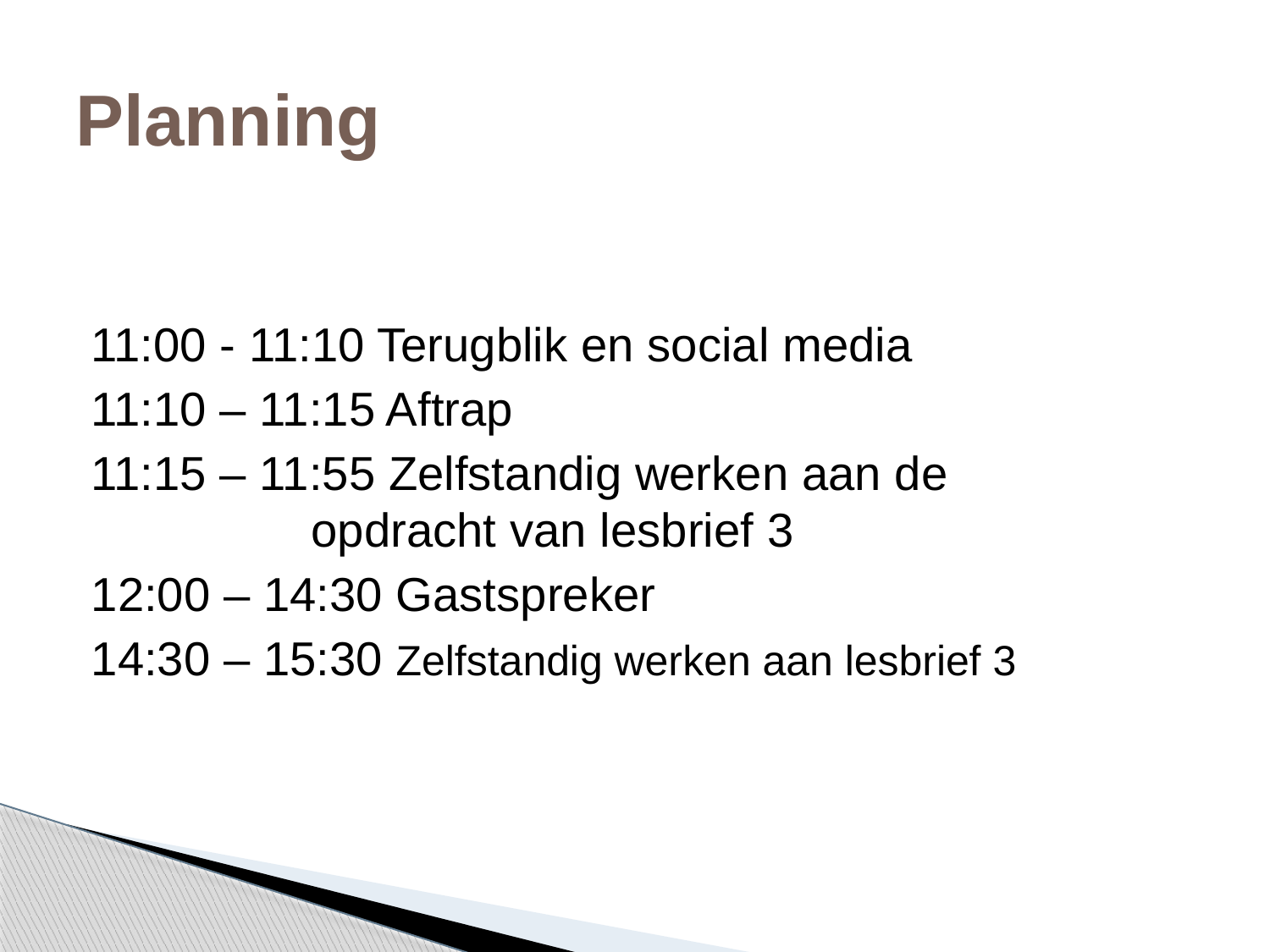

# Planning
11:00 - 11:10 Terugblik en social media
11:10 – 11:15 Aftrap
11:15 – 11:55 Zelfstandig werken aan de 			       opdracht van lesbrief 3
12:00 – 14:30 Gastspreker
14:30 – 15:30 Zelfstandig werken aan lesbrief 3